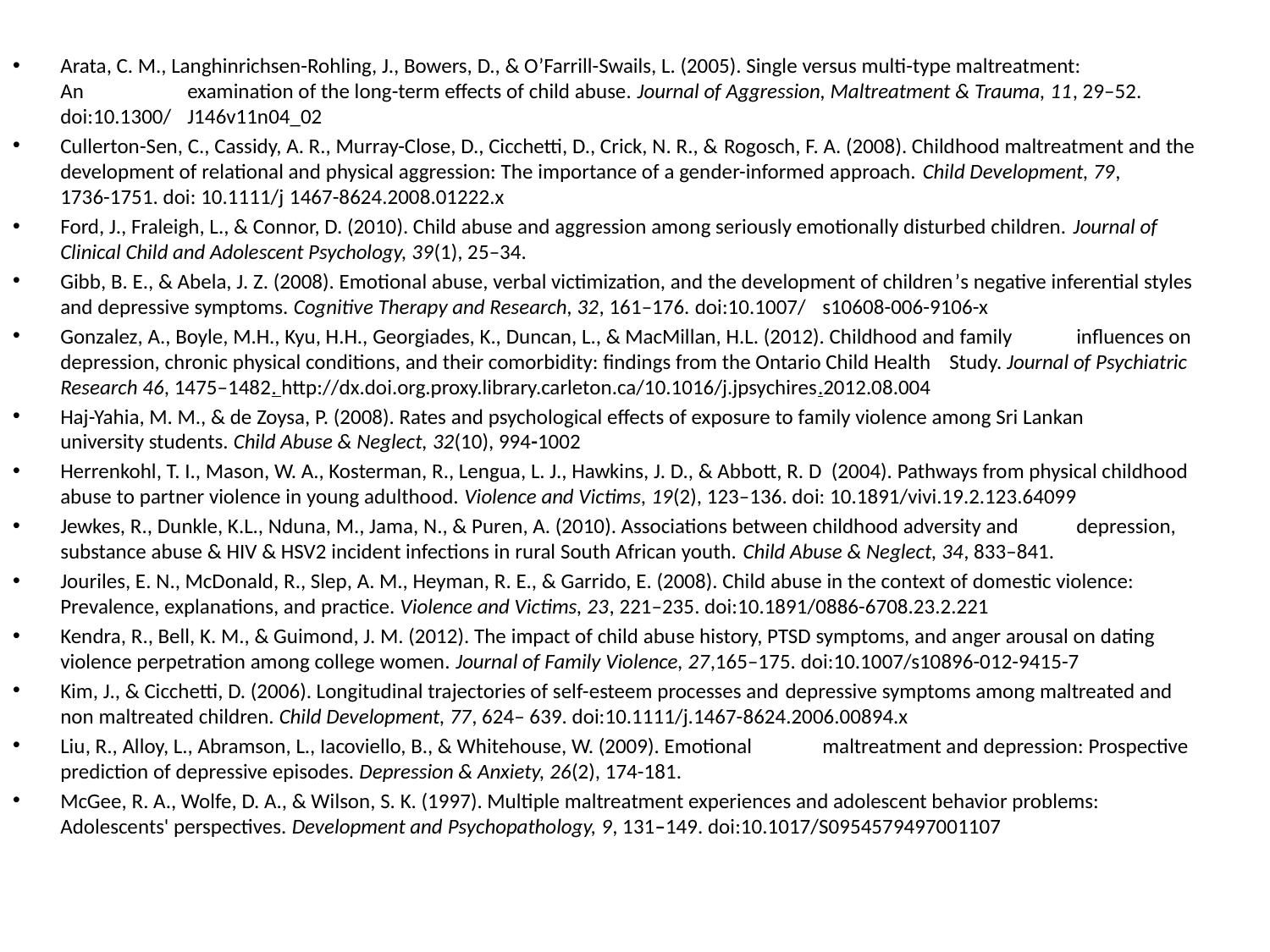

Arata, C. M., Langhinrichsen-Rohling, J., Bowers, D., & O’Farrill-Swails, L. (2005). Single versus multi-type maltreatment: 	An 	examination of the long-term effects of child abuse. Journal of Aggression, Maltreatment & Trauma, 11, 29–52. doi:10.1300/	J146v11n04_02
Cullerton-Sen, C., Cassidy, A. R., Murray-Close, D., Cicchetti, D., Crick, N. R., & Rogosch, F. A. (2008). Childhood maltreatment and the 	development of relational and physical aggression: The importance of a gender-informed approach. Child Development, 79, 	1736-1751. doi: 10.1111/j 1467-8624.2008.01222.x
Ford, J., Fraleigh, L., & Connor, D. (2010). Child abuse and aggression among seriously emotionally disturbed children. Journal of 	Clinical Child and Adolescent Psychology, 39(1), 25–34.
Gibb, B. E., & Abela, J. Z. (2008). Emotional abuse, verbal victimization, and the development of children’s negative inferential styles 	and depressive symptoms. Cognitive Therapy and Research, 32, 161–176. doi:10.1007/	s10608-006-9106-x
Gonzalez, A., Boyle, M.H., Kyu, H.H., Georgiades, K., Duncan, L., & MacMillan, H.L. (2012). Childhood and family 	influences on 	depression, chronic physical conditions, and their comorbidity: findings from the Ontario Child Health 	Study. Journal of Psychiatric 	Research 46, 1475–1482. http://dx.doi.org.proxy.library.carleton.ca/10.1016/j.jpsychires.2012.08.004
Haj-Yahia, M. M., & de Zoysa, P. (2008). Rates and psychological effects of exposure to family violence among Sri Lankan 	university students. Child Abuse & Neglect, 32(10), 994-1002
Herrenkohl, T. I., Mason, W. A., Kosterman, R., Lengua, L. J., Hawkins, J. D., & Abbott, R. D  (2004). Pathways from physical childhood 	abuse to partner violence in young adulthood. Violence and Victims, 19(2), 123–136. doi: 10.1891/vivi.19.2.123.64099
Jewkes, R., Dunkle, K.L., Nduna, M., Jama, N., & Puren, A. (2010). Associations between childhood adversity and 	depression, 	substance abuse & HIV & HSV2 incident infections in rural South African youth. Child Abuse & Neglect, 34, 833–841.
Jouriles, E. N., McDonald, R., Slep, A. M., Heyman, R. E., & Garrido, E. (2008). Child abuse in the context of domestic violence: 	Prevalence, explanations, and practice. Violence and Victims, 23, 221–235. doi:10.1891/0886-6708.23.2.221
Kendra, R., Bell, K. M., & Guimond, J. M. (2012). The impact of child abuse history, PTSD symptoms, and anger arousal on dating 	violence perpetration among college women. Journal of Family Violence, 27,165–175. doi:10.1007/s10896-012-9415-7
Kim, J., & Cicchetti, D. (2006). Longitudinal trajectories of self-esteem processes and depressive symptoms among maltreated and 	non maltreated children. Child Development, 77, 624– 639. doi:10.1111/j.1467-8624.2006.00894.x
Liu, R., Alloy, L., Abramson, L., Iacoviello, B., & Whitehouse, W. (2009). Emotional 	maltreatment and depression: Prospective 	prediction of depressive episodes. Depression & Anxiety, 26(2), 174-181.
McGee, R. A., Wolfe, D. A., & Wilson, S. K. (1997). Multiple maltreatment experiences and adolescent behavior problems: 	Adolescents' perspectives. Development and Psychopathology, 9, 131–149. doi:10.1017/S0954579497001107